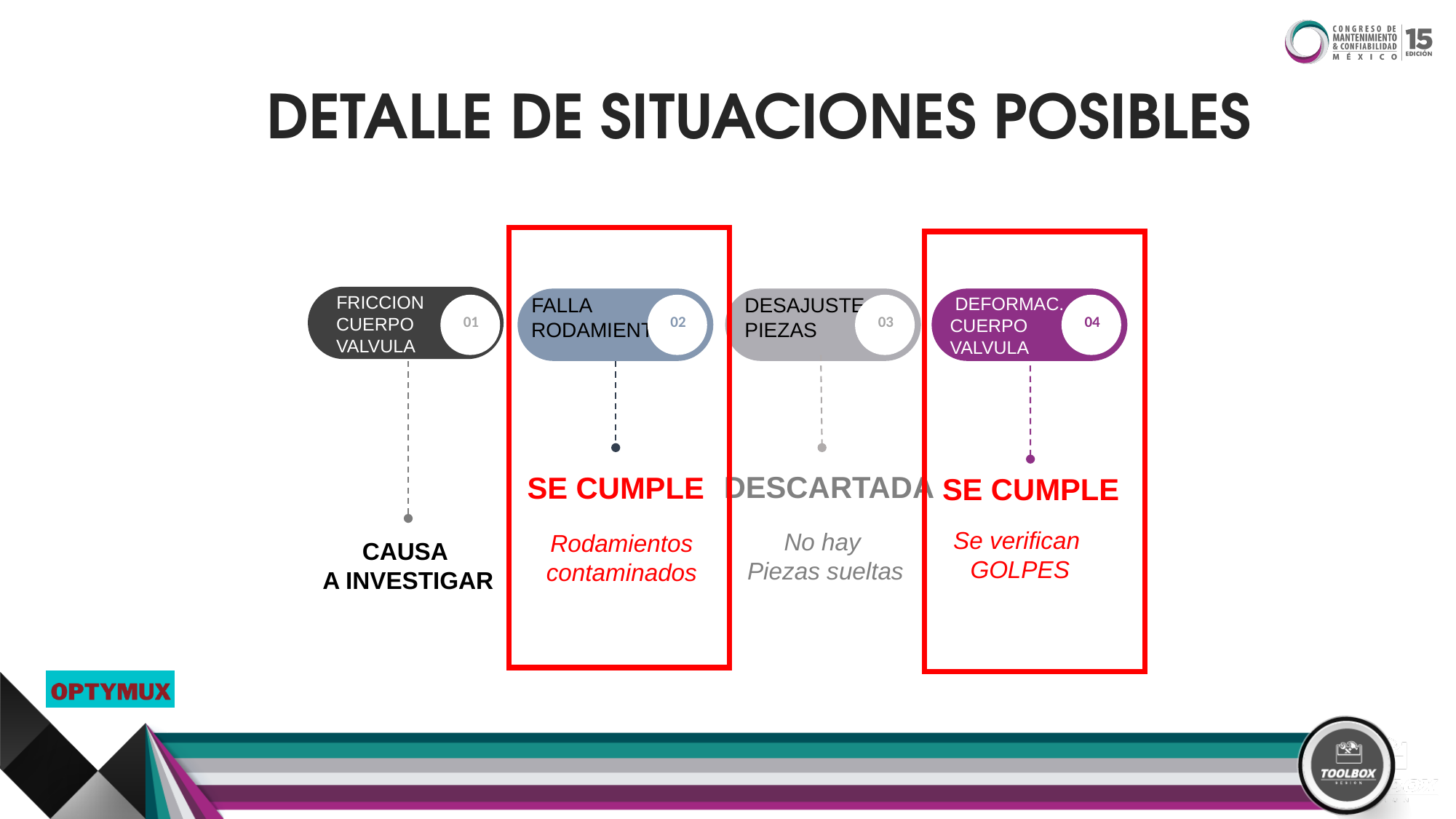

DETALLE DE SITUACIONES POSIBLES

    FRICCION
    CUERPO
    VALVULA
 FALLA
 RODAMIENT.
  DESAJUSTE
  PIEZAS
   DEFORMAC.
  CUERPO
  VALVULA

01
02
03
04
DESCARTADA
SE CUMPLE
SE CUMPLE
Se verifican
GOLPES
No hay
Piezas sueltas
Rodamientos contaminados
CAUSA
A INVESTIGAR